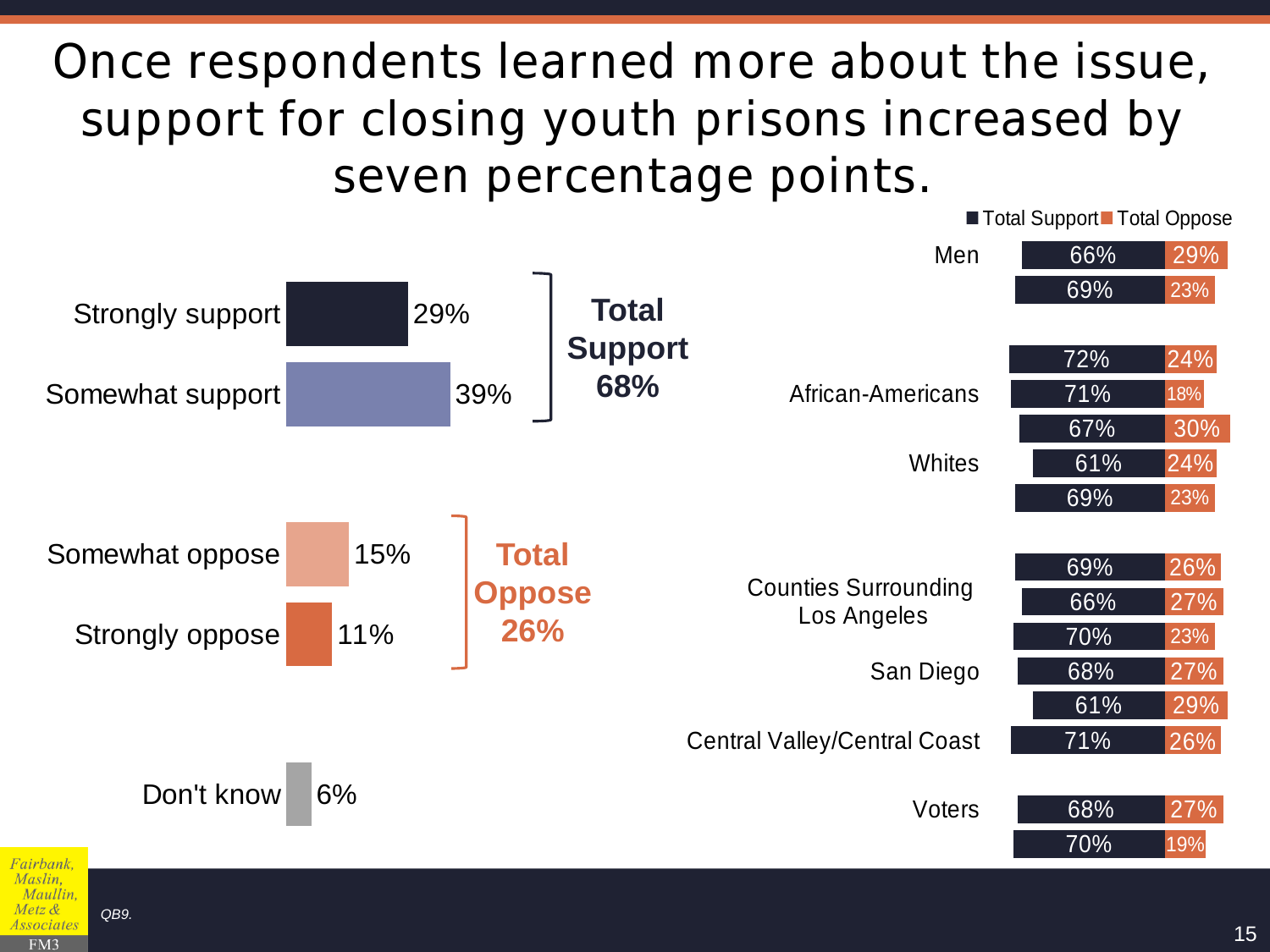

# Once respondents learned more about the issue, support for closing youth prisons increased by seven percentage points.

### Chart

| Category | Total Support | Total Oppose |
|---|---|---|
| Men | 0.66 | -0.29 |
| Women | 0.69 | -0.23 |
|  | None | None |
| Latinos | 0.72 | -0.24 |
| African-Americans | 0.71 | -0.18 |
| Asians/Pacific Islanders | 0.67 | -0.3 |
| Whites | 0.61 | -0.24 |
| People of Color | 0.69 | -0.23 |
|  | None | None |
| Los Angeles County | 0.69 | -0.26 |
| Counties Surrounding
Los Angeles | 0.66 | -0.27 |
| Bay Area | 0.7 | -0.23 |
| San Diego | 0.68 | -0.27 |
| Sacramento/Rural North | 0.61 | -0.29 |
| Central Valley/Central Coast | 0.71 | -0.26 |
|  | None | None |
| Voters | 0.68 | -0.27 |
| Non-Voters | 0.7 | -0.19 |

### Chart

| Category | Series 1 |
|---|---|
| Strongly support | 0.29 |
| Somewhat support | 0.39 |
|  | None |
| Somewhat oppose | 0.15 |
| Strongly oppose | 0.11 |
|  | None |
| Don't know | 0.06 |
Total Support
68%

Total Oppose
26%
QB9.